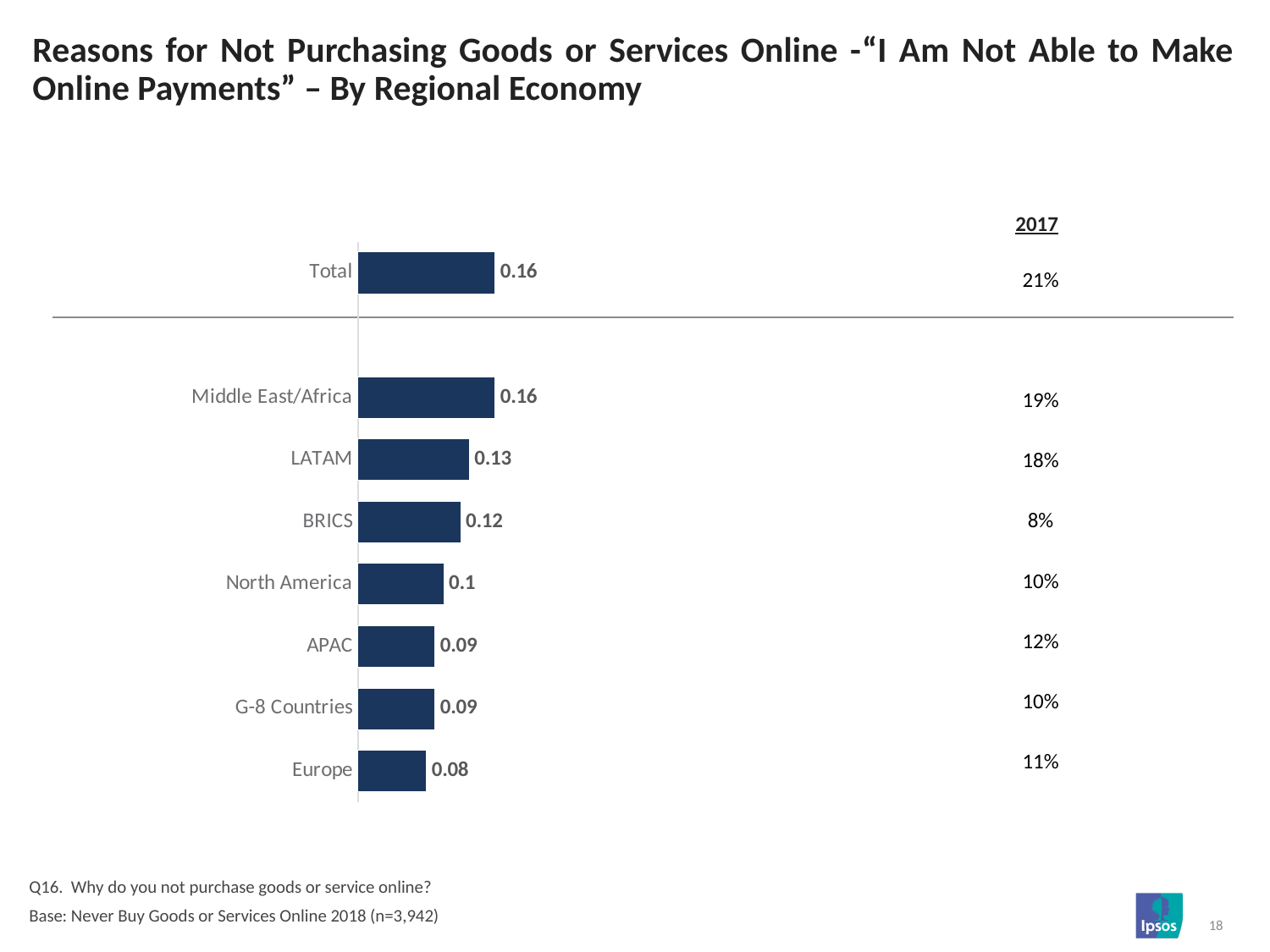

# Reasons for Not Purchasing Goods or Services Online -“I Am Not Able to Make Online Payments” – By Regional Economy
| 2017 |
| --- |

### Chart

| Category | Column1 |
|---|---|
| Total | 0.16 |
|  | None |
| Middle East/Africa | 0.16 |
| LATAM | 0.13 |
| BRICS | 0.12 |
| North America | 0.1 |
| APAC | 0.09 |
| G-8 Countries | 0.09 |
| Europe | 0.08 |
| 21% |
| --- |
|  |
| 19% |
| 18% |
| 8% |
| 10% |
| 12% |
| 10% |
| 11% |
Q16.  Why do you not purchase goods or service online?
Base: Never Buy Goods or Services Online 2018 (n=3,942)